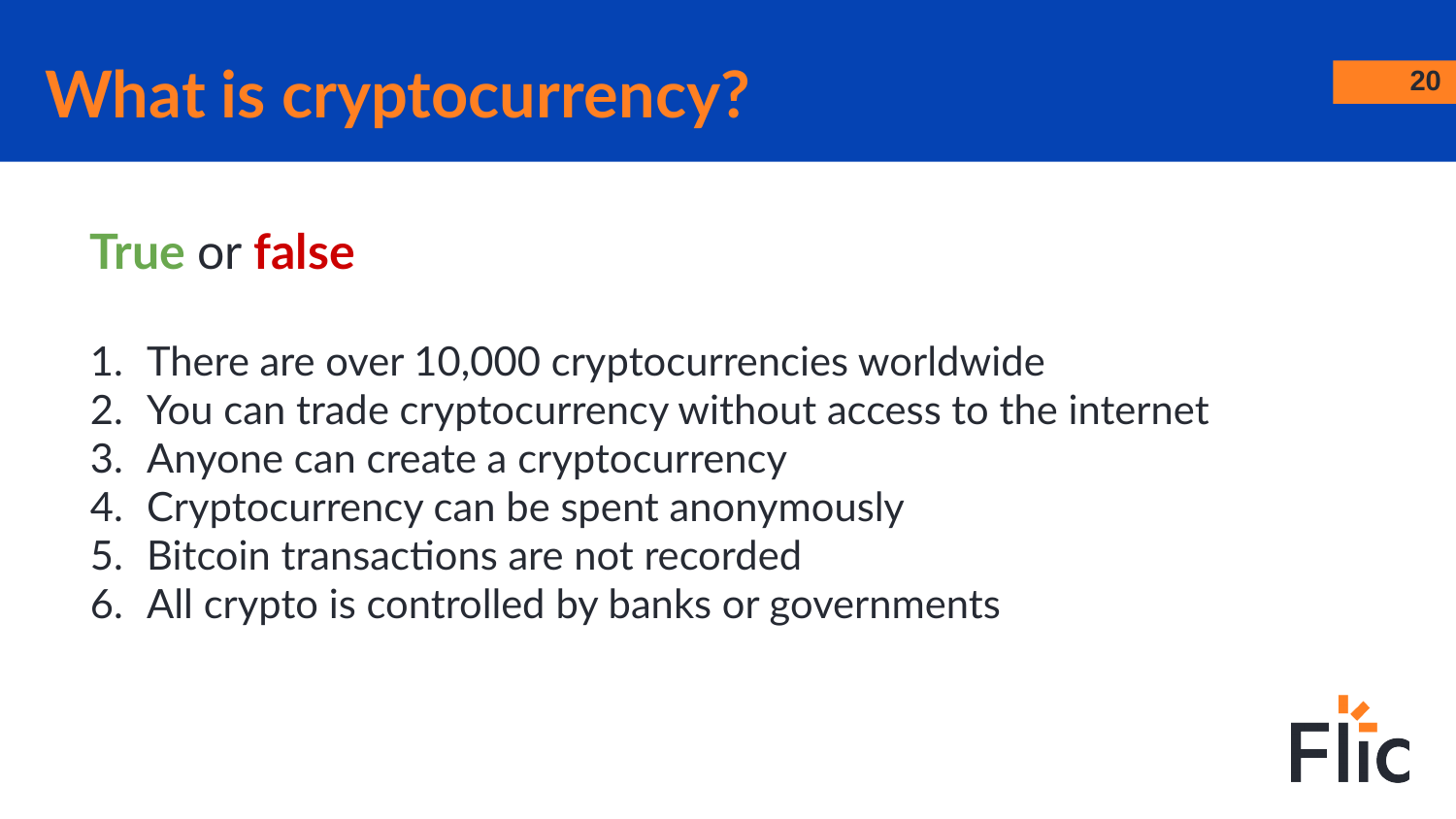

What is cryptocurrency?
20
# True or false
There are over 10,000 cryptocurrencies worldwide
You can trade cryptocurrency without access to the internet
Anyone can create a cryptocurrency
Cryptocurrency can be spent anonymously
Bitcoin transactions are not recorded
All crypto is controlled by banks or governments